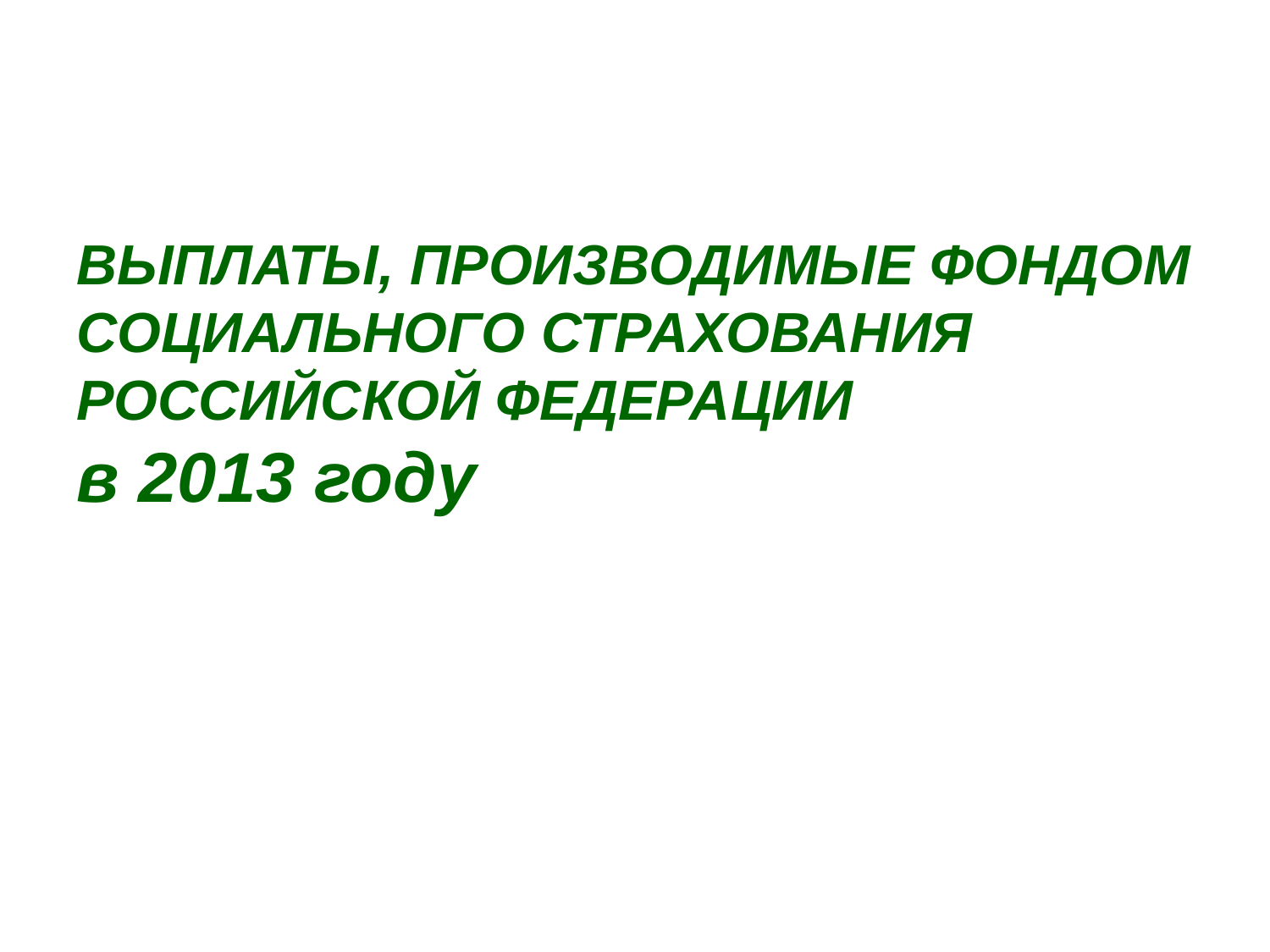

#
ВЫПЛАТЫ, ПРОИЗВОДИМЫЕ ФОНДОМ СОЦИАЛЬНОГО СТРАХОВАНИЯ РОССИЙСКОЙ ФЕДЕРАЦИИ
в 2013 году